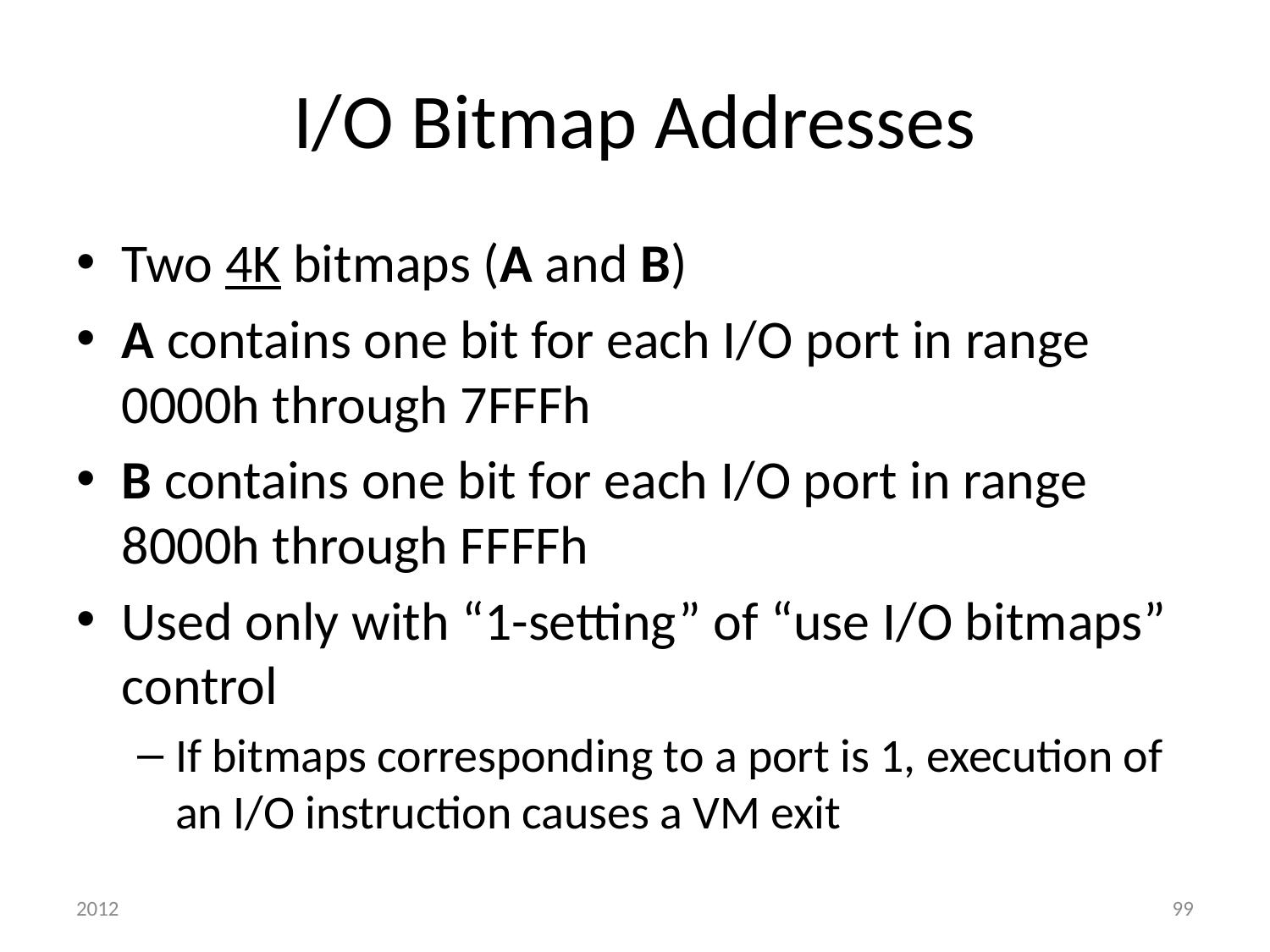

# I/O Bitmap Addresses
Two 4K bitmaps (A and B)
A contains one bit for each I/O port in range 0000h through 7FFFh
B contains one bit for each I/O port in range 8000h through FFFFh
Used only with “1-setting” of “use I/O bitmaps” control
If bitmaps corresponding to a port is 1, execution of an I/O instruction causes a VM exit
2012

99